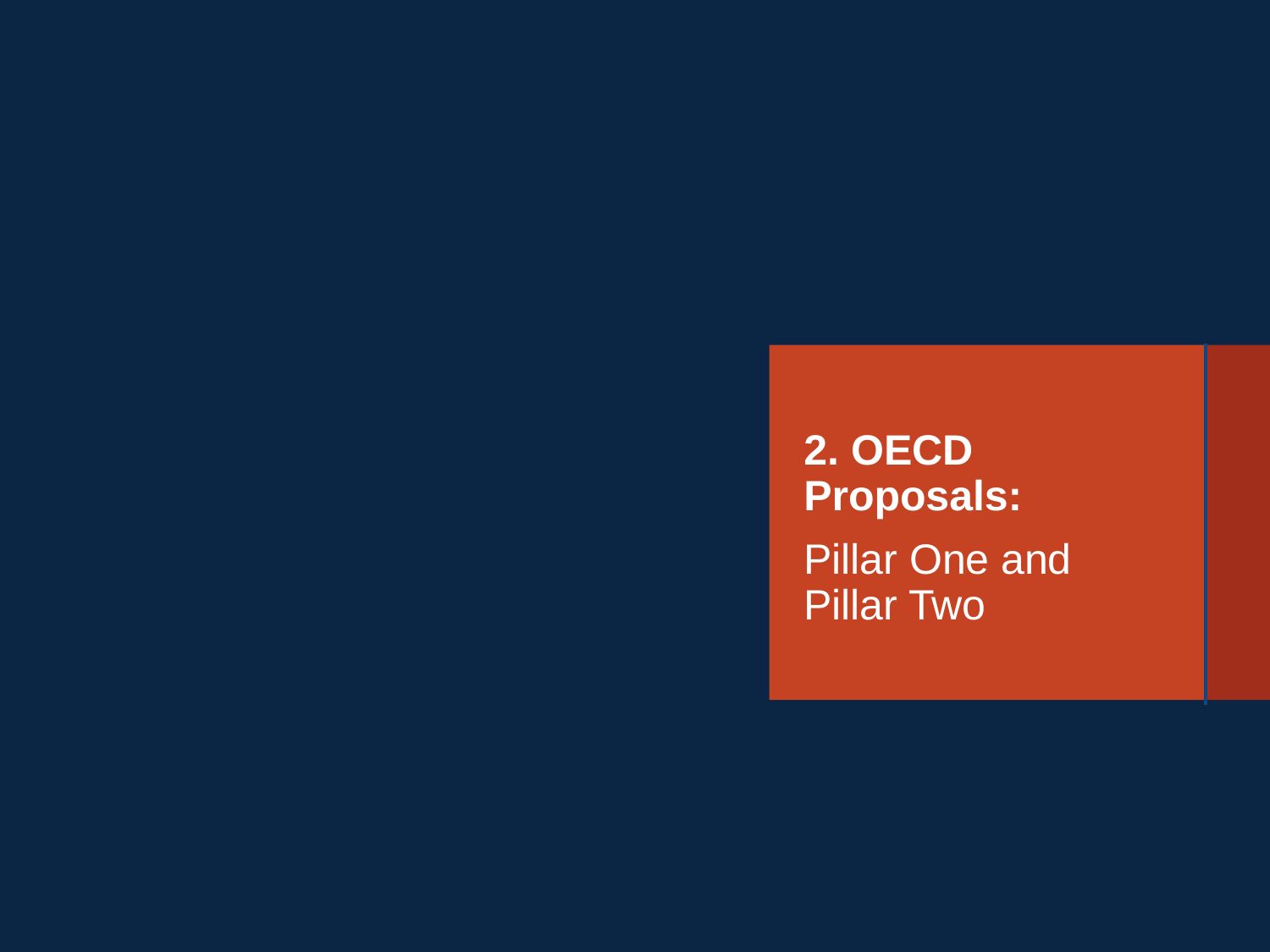

2. OECD Proposals:
Pillar One and Pillar Two